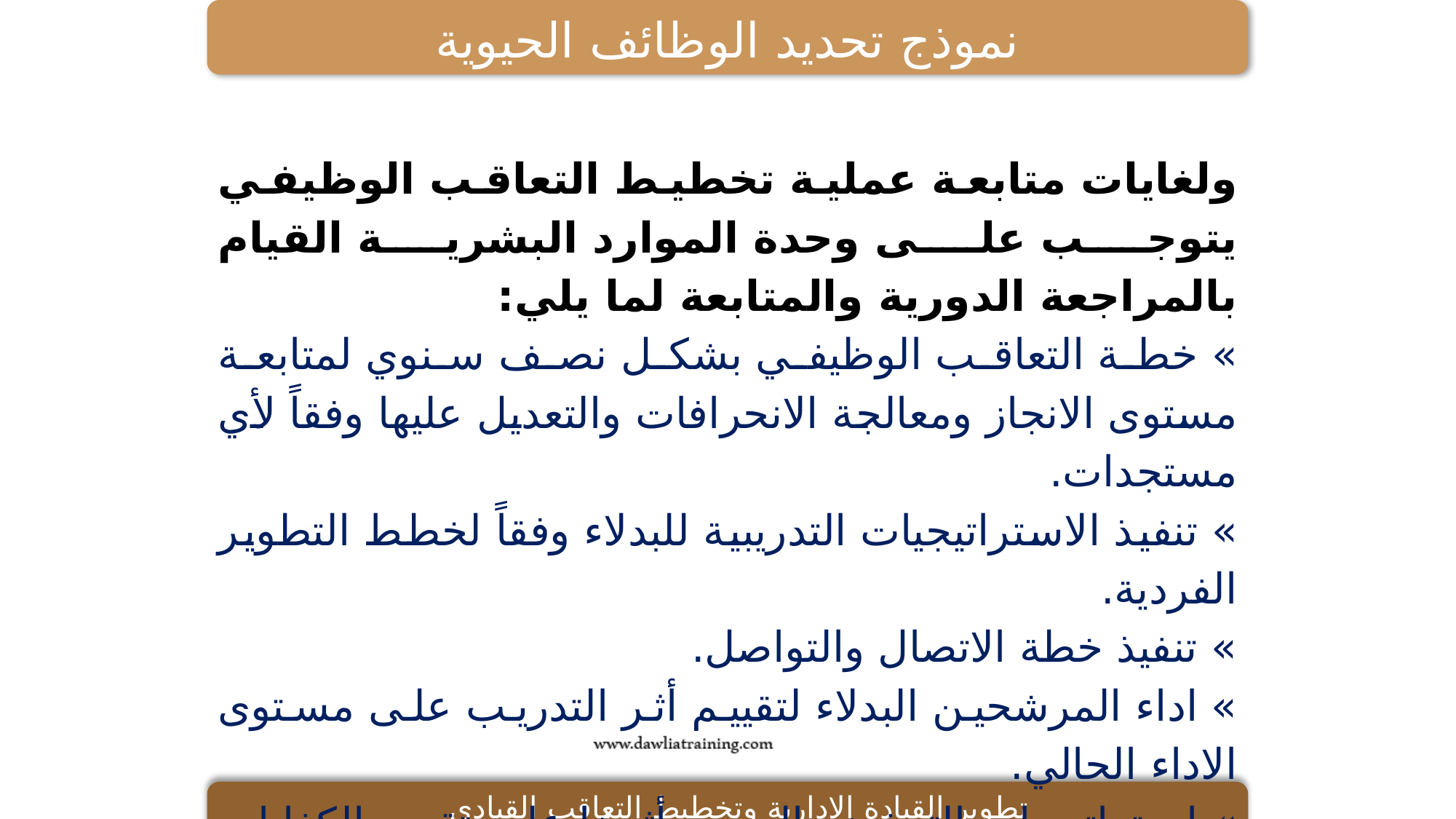

نموذج تحديد الوظائف الحيوية
ولغايات متابعة عملية تخطيط التعاقب الوظيفي يتوجب على وحدة الموارد البشرية القيام بالمراجعة الدورية والمتابعة لما يلي:
» خطة التعاقب الوظيفي بشكل نصف سنوي لمتابعة مستوى الانجاز ومعالجة الانحرافات والتعديل عليها وفقاً لأي مستجدات.
» تنفيذ الاستراتيجيات التدريبية للبدلاء وفقاً لخطط التطوير الفردية.
» تنفيذ خطة الاتصال والتواصل.
» اداء المرشحين البدلاء لتقييم أثر التدريب على مستوى الاداء الحالي.
» استراتيجيات التحفيز والدمج وأثرها على تقييم الكفايات والاحتفاظ بالبدلاء
المشاركة الفعالة لأصحاب الاختصاص: هناك العديد من أصحاب الاختصاص ممن يساهمون.

تطوير القيادة الإدارية وتخطيط التعاقب القيادي